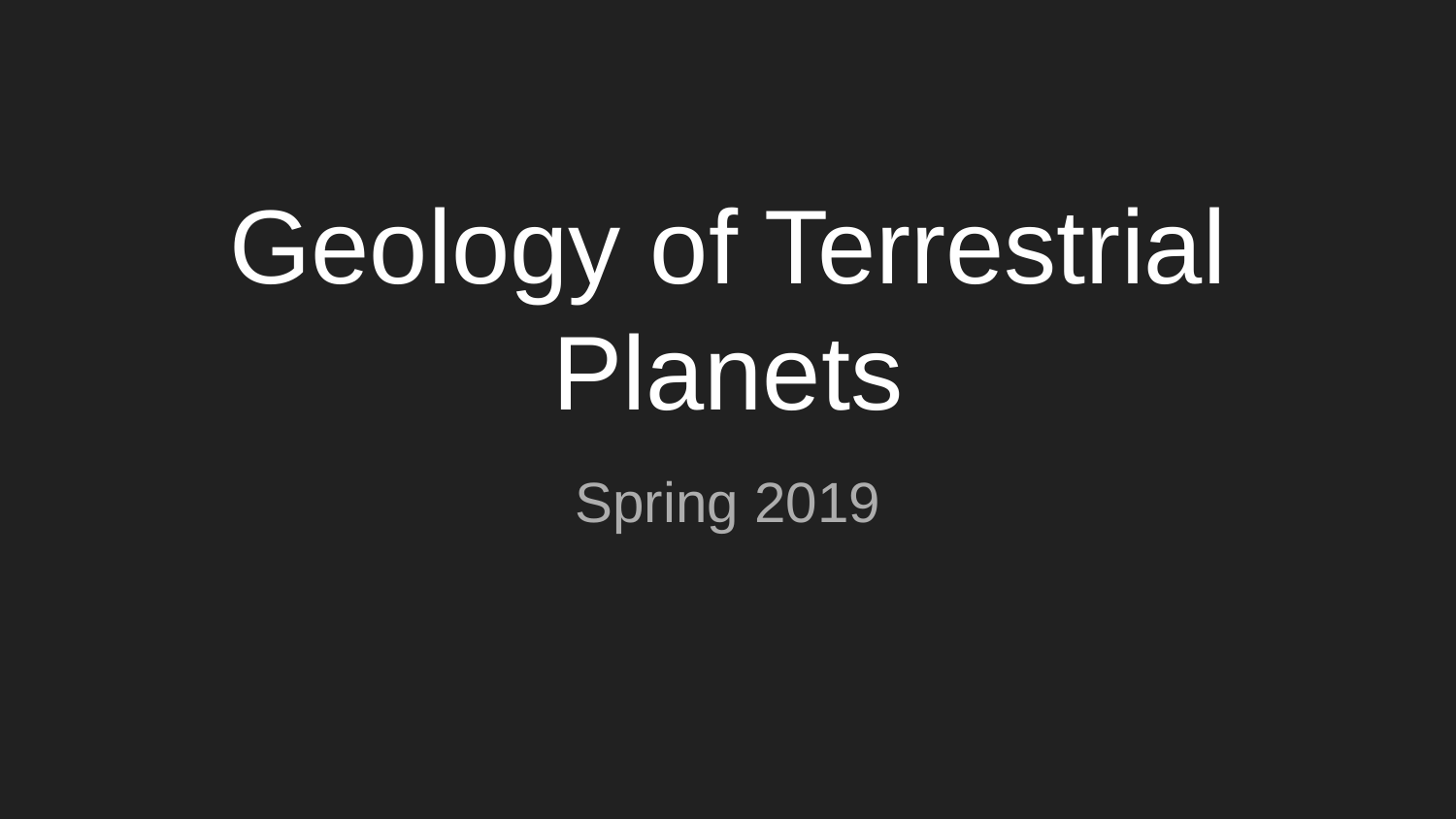

# Geology of Terrestrial Planets
Spring 2019